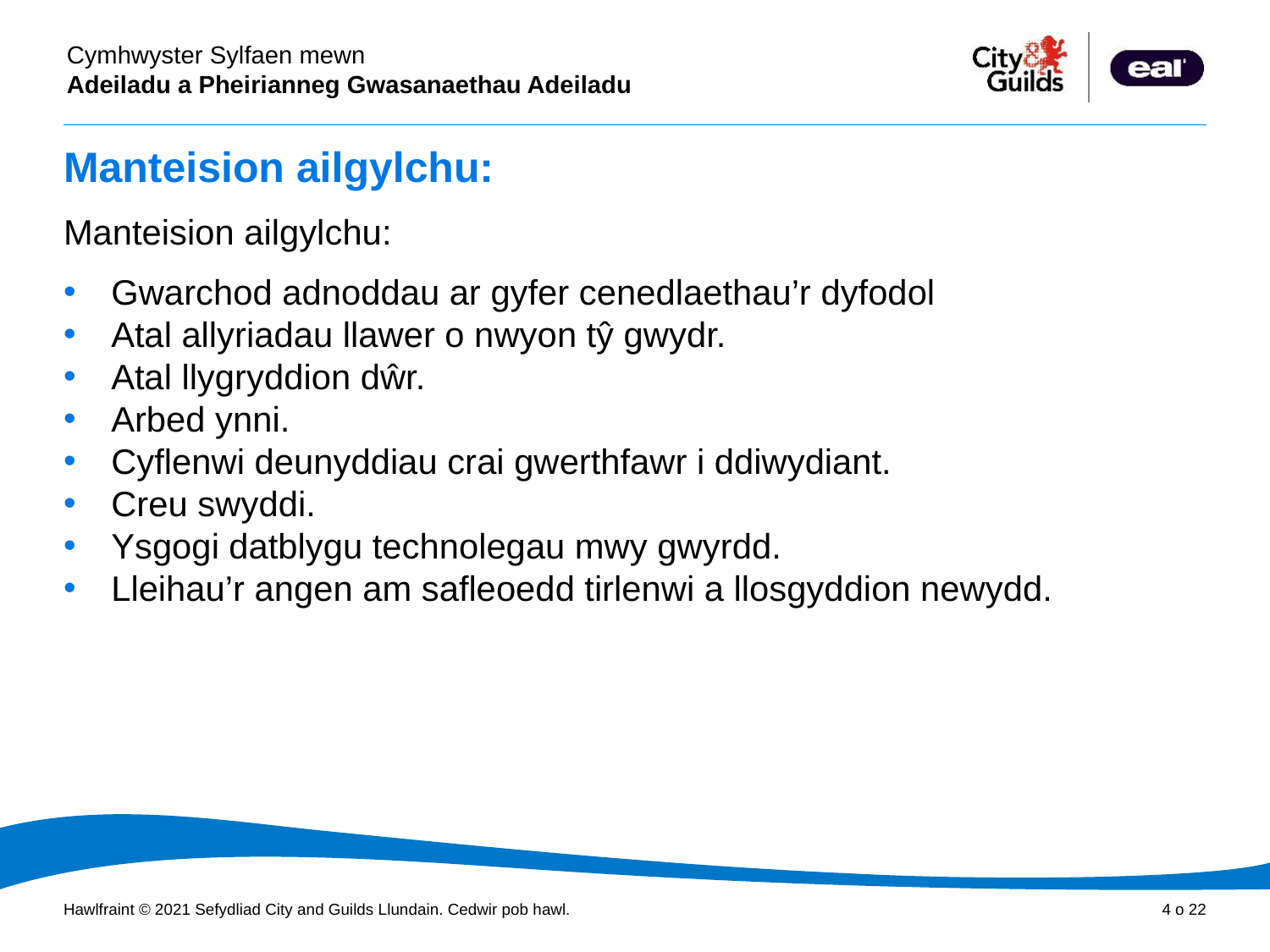

# Manteision ailgylchu:
Manteision ailgylchu:
Gwarchod adnoddau ar gyfer cenedlaethau’r dyfodol
Atal allyriadau llawer o nwyon tŷ gwydr.
Atal llygryddion dŵr.
Arbed ynni.
Cyflenwi deunyddiau crai gwerthfawr i ddiwydiant.
Creu swyddi.
Ysgogi datblygu technolegau mwy gwyrdd.
Lleihau’r angen am safleoedd tirlenwi a llosgyddion newydd.